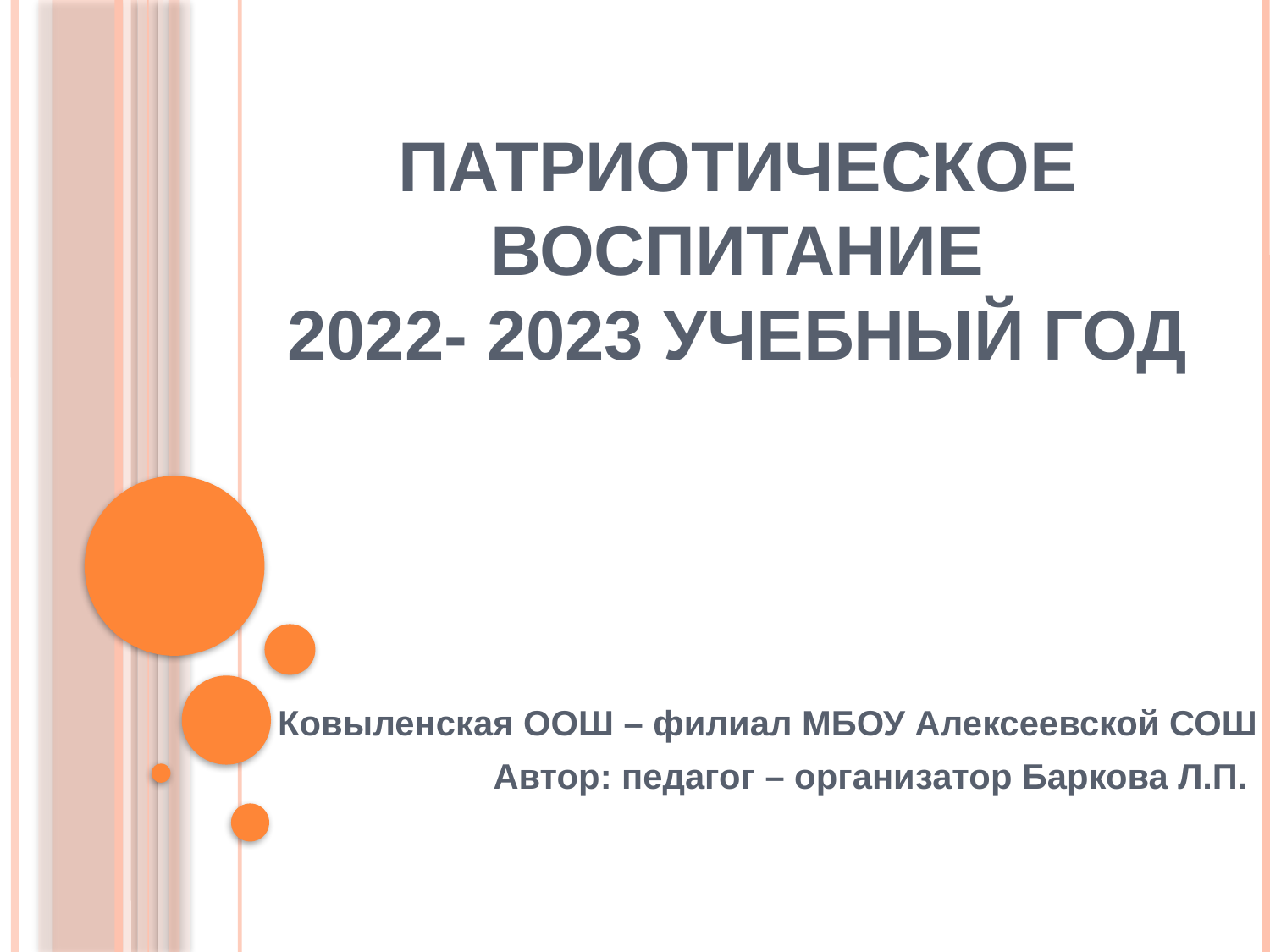

# ПАТРИОТИЧЕСКОЕ ВОСПИТАНИЕ 2022- 2023 учебный год
Ковыленская ООШ – филиал МБОУ Алексеевской СОШ
Автор: педагог – организатор Баркова Л.П.